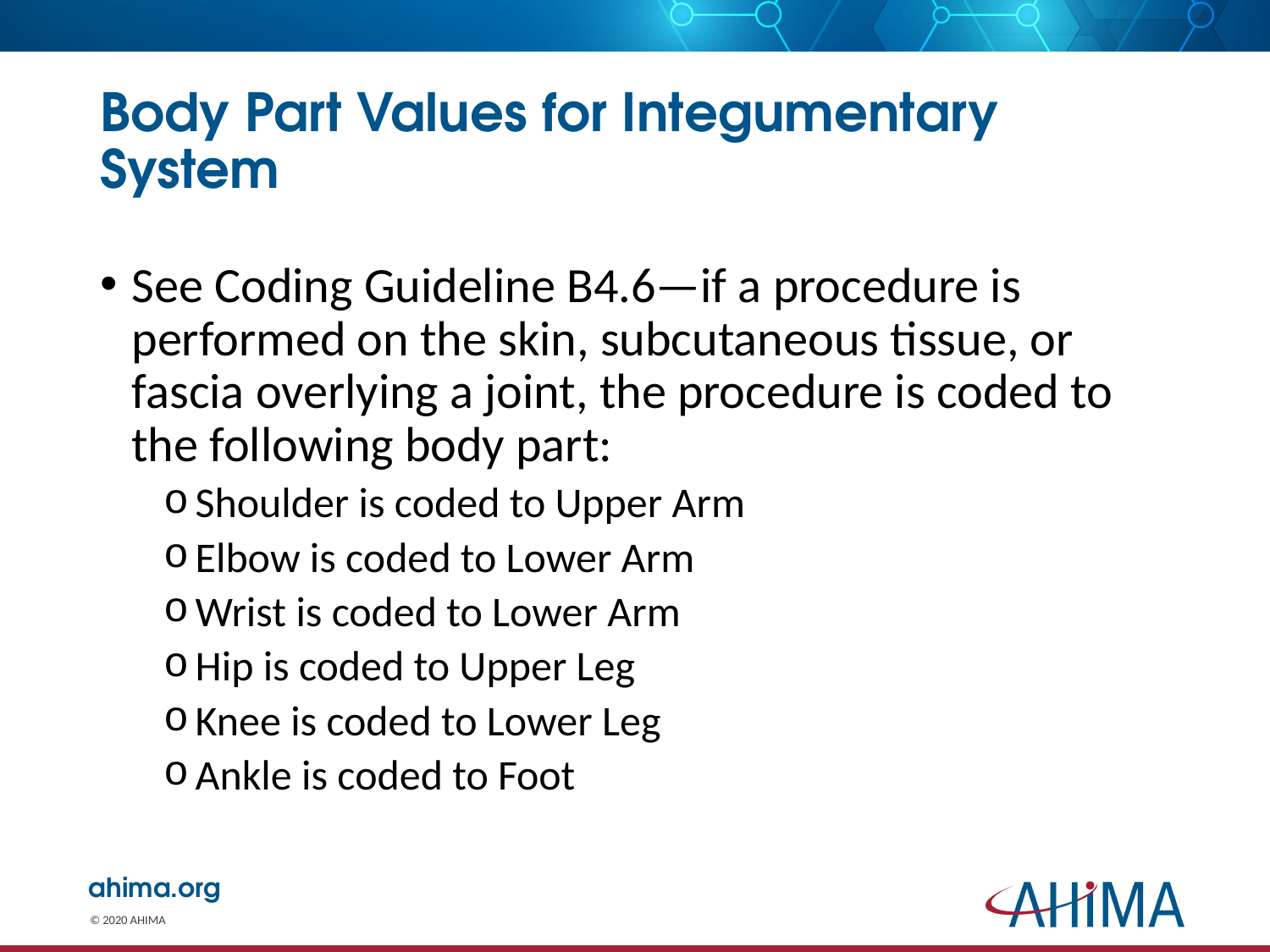

# Body Part Values for Integumentary System
See Coding Guideline B4.6—if a procedure is performed on the skin, subcutaneous tissue, or fascia overlying a joint, the procedure is coded to the following body part:
Shoulder is coded to Upper Arm
Elbow is coded to Lower Arm
Wrist is coded to Lower Arm
Hip is coded to Upper Leg
Knee is coded to Lower Leg
Ankle is coded to Foot